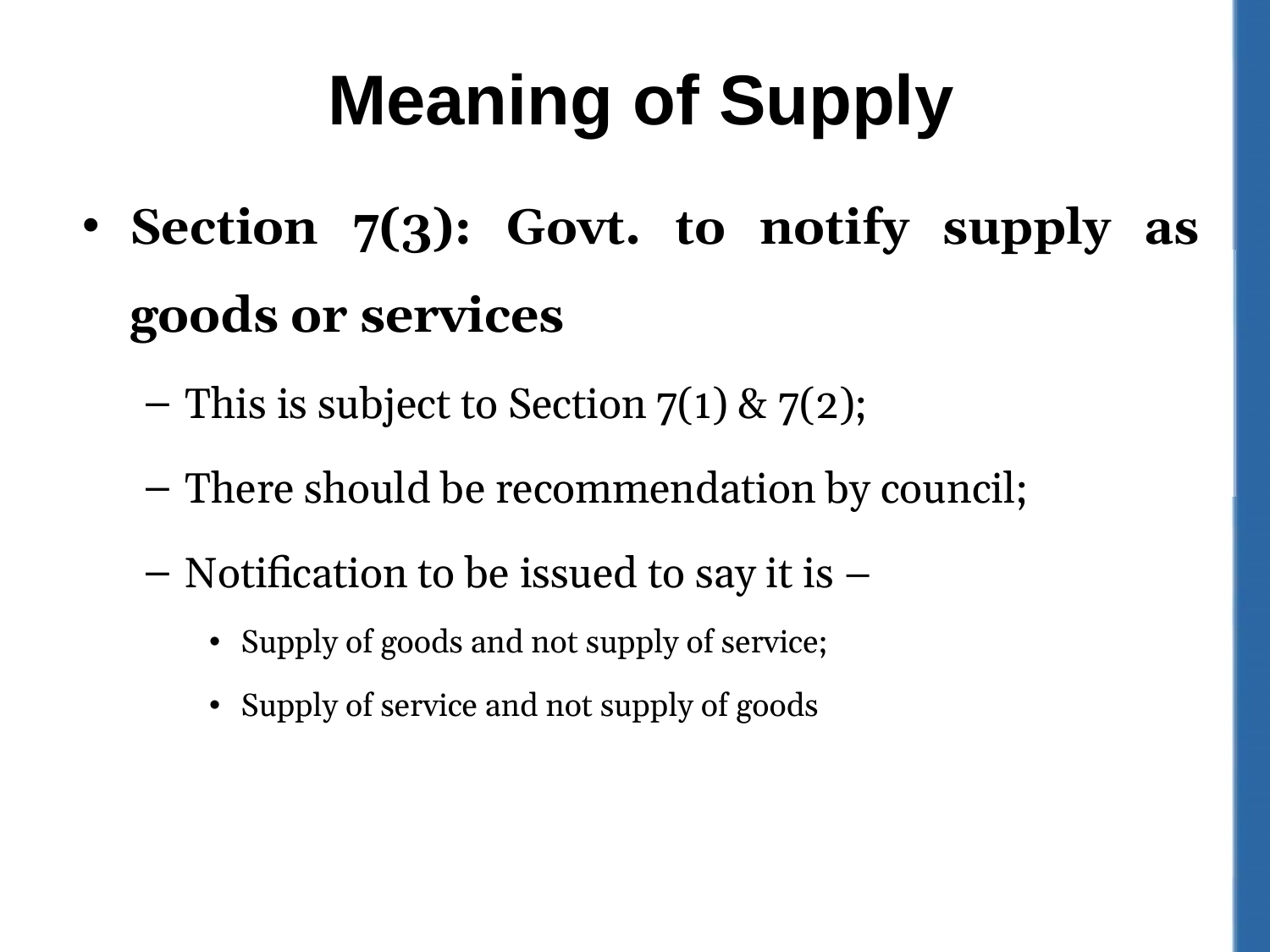

# Meaning of Supply
Section 7(3): Govt. to notify supply as goods or services
This is subject to Section 7(1) & 7(2);
There should be recommendation by council;
Notification to be issued to say it is –
Supply of goods and not supply of service;
Supply of service and not supply of goods